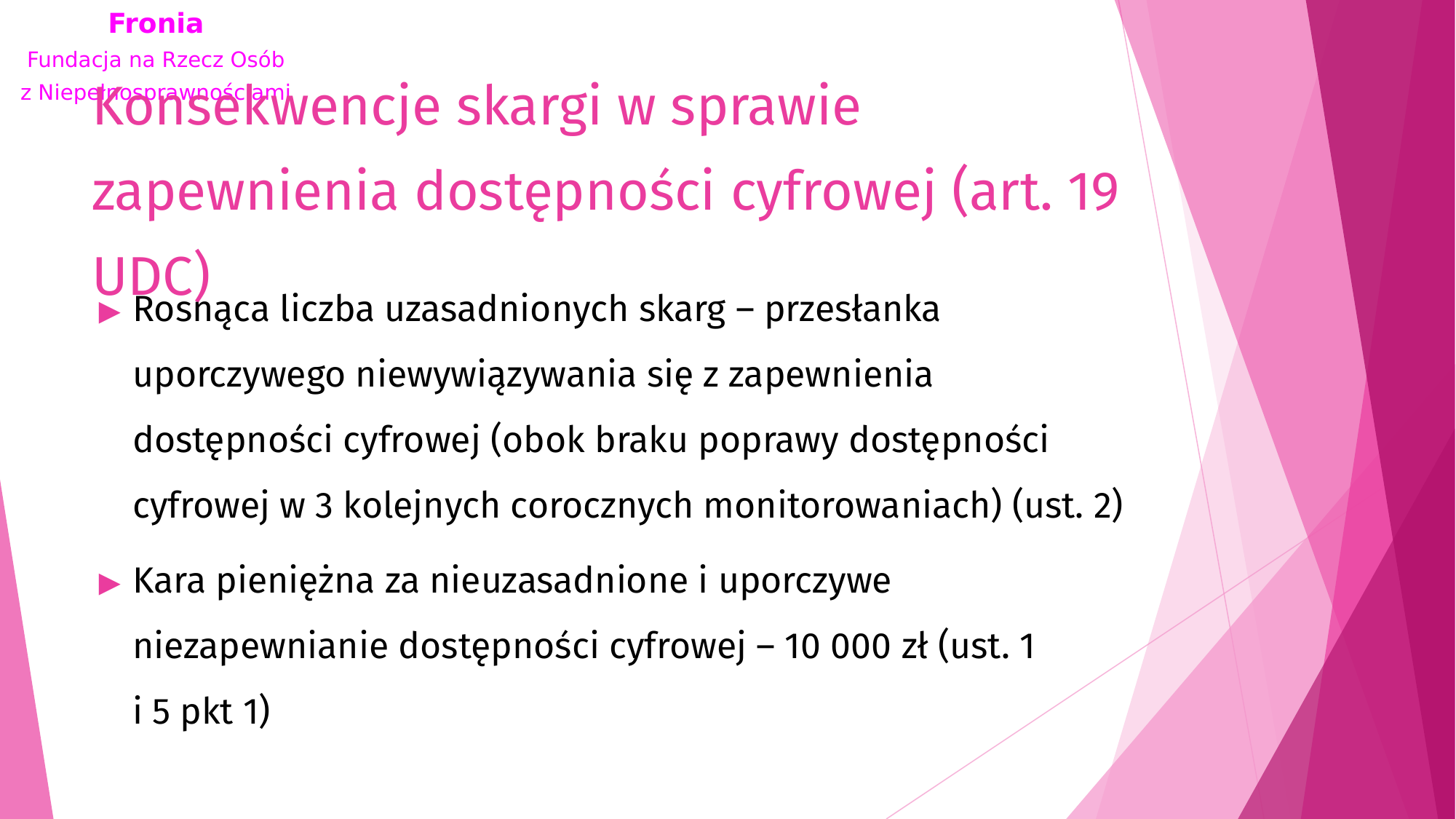

# Konsekwencje skargi w sprawie zapewnienia dostępności cyfrowej (art. 19 UDC)
Rosnąca liczba uzasadnionych skarg – przesłanka uporczywego niewywiązywania się z zapewnienia dostępności cyfrowej (obok braku poprawy dostępności cyfrowej w 3 kolejnych corocznych monitorowaniach) (ust. 2)
Kara pieniężna za nieuzasadnione i uporczywe niezapewnianie dostępności cyfrowej – 10 000 zł (ust. 1 i 5 pkt 1)